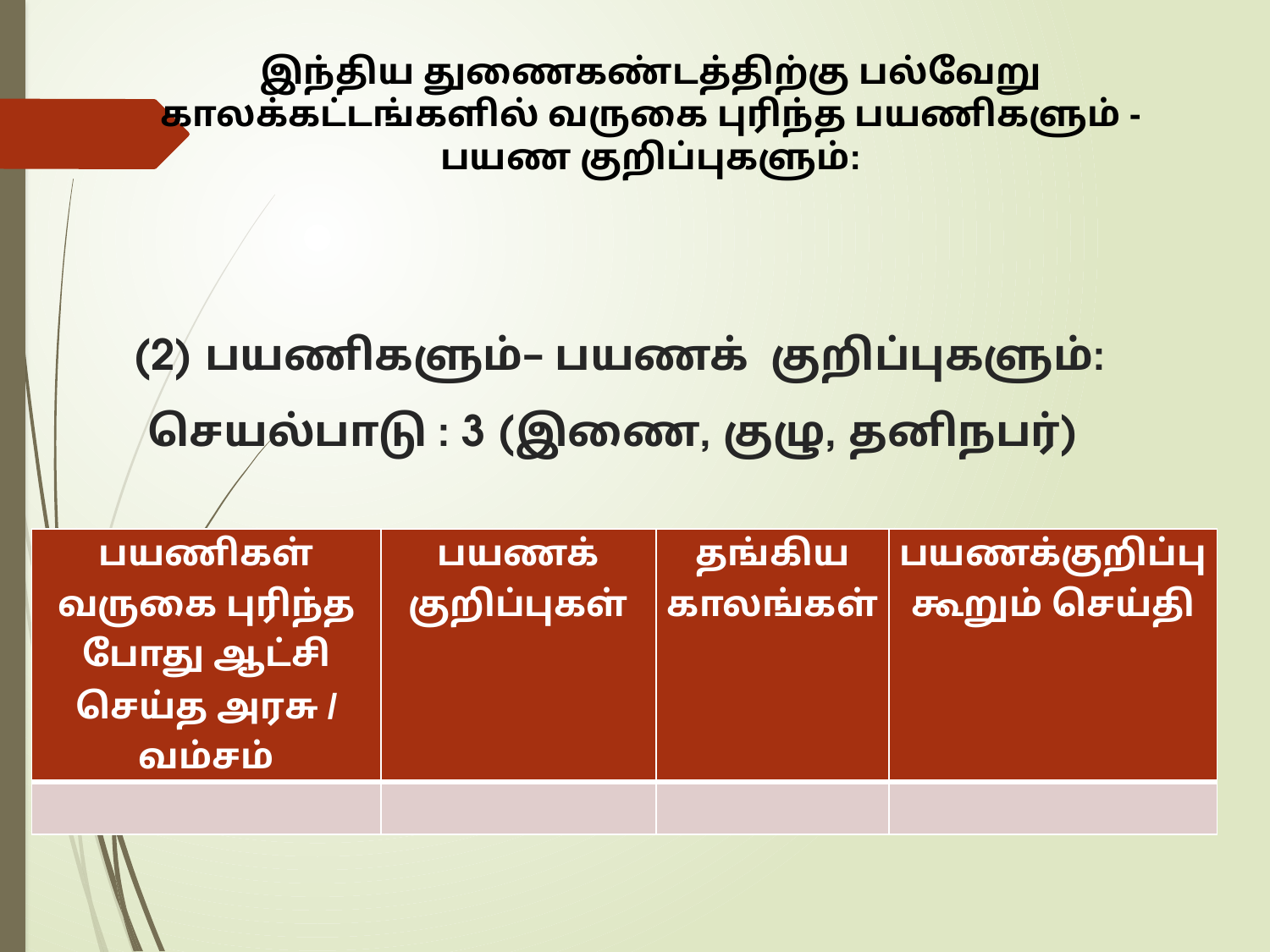

இந்திய துணைகண்டத்திற்கு பல்வேறு காலக்கட்டங்களில் வருகை புரிந்த பயணிகளும் - பயண குறிப்புகளும்:
# (2) பயணிகளும்– பயணக்  குறிப்புகளும்: செயல்பாடு : 3 (இணை, குழு, தனிநபர்)
| பயணிகள் வருகை புரிந்த போது ஆட்சி செய்த அரசு / வம்சம் | பயணக் குறிப்புகள் | தங்கிய காலங்கள் | பயணக்குறிப்பு கூறும் செய்தி |
| --- | --- | --- | --- |
|  |  |  |  |